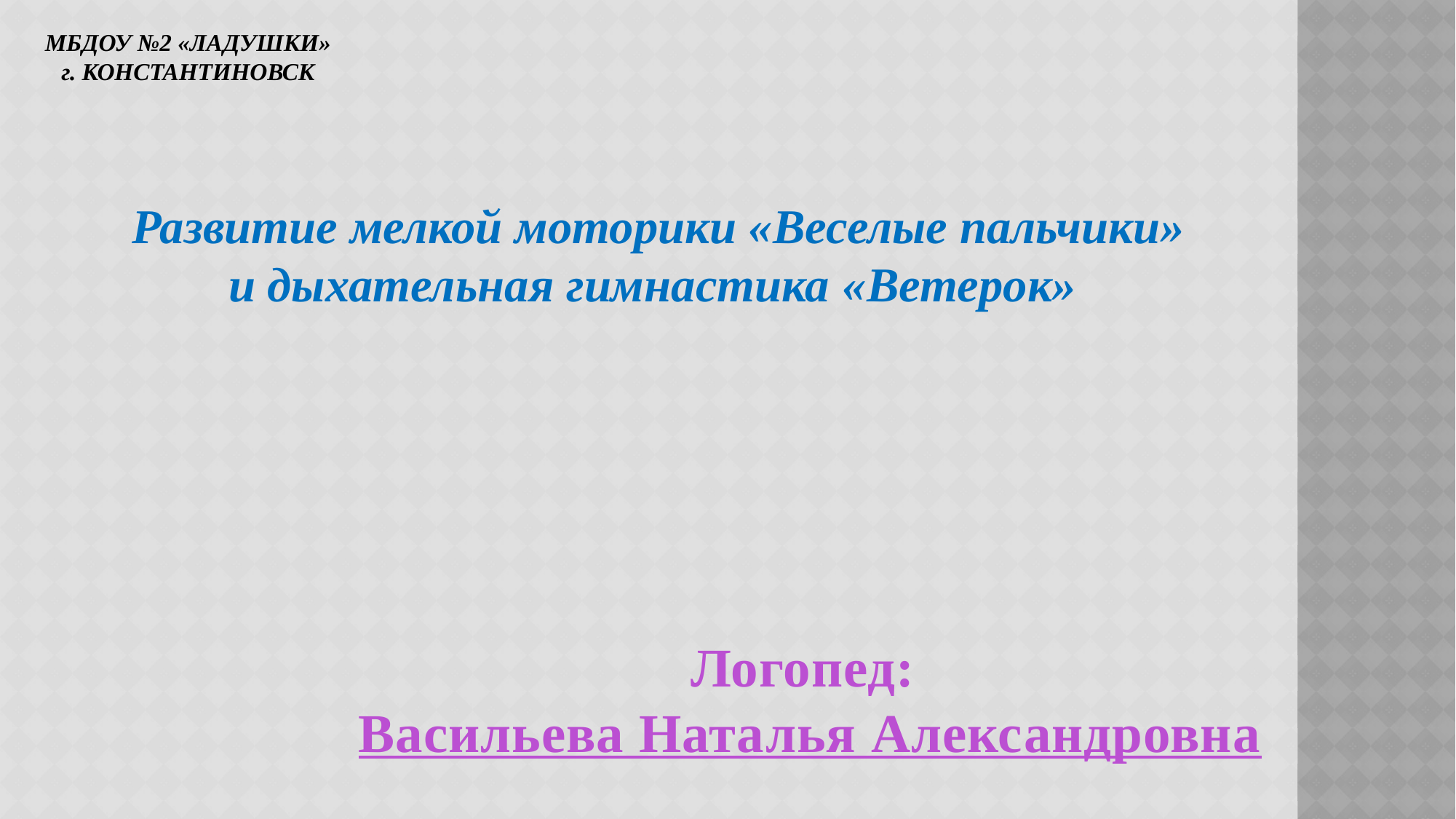

МБДОУ №2 «ЛАДУШКИ»
г. КОНСТАНТИНОВСК
 Развитие мелкой моторики «Веселые пальчики» и дыхательная гимнастика «Ветерок»

Логопед:
Васильева Наталья Александровна